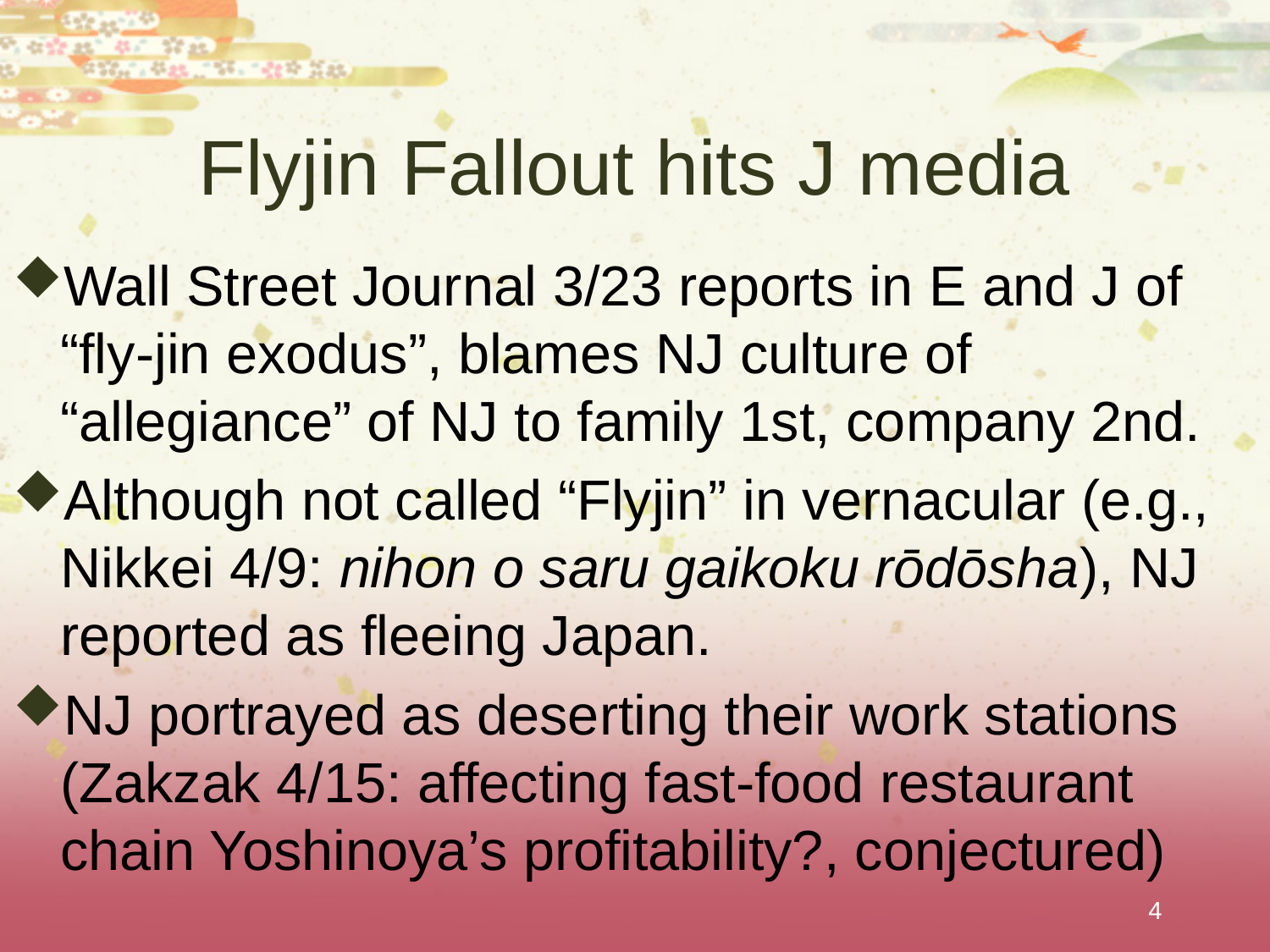

# Flyjin Fallout hits J media
Wall Street Journal 3/23 reports in E and J of “fly-jin exodus”, blames NJ culture of “allegiance” of NJ to family 1st, company 2nd.
Although not called “Flyjin” in vernacular (e.g., Nikkei 4/9: nihon o saru gaikoku rōdōsha), NJ reported as fleeing Japan.
NJ portrayed as deserting their work stations (Zakzak 4/15: affecting fast-food restaurant chain Yoshinoya’s profitability?, conjectured)

4